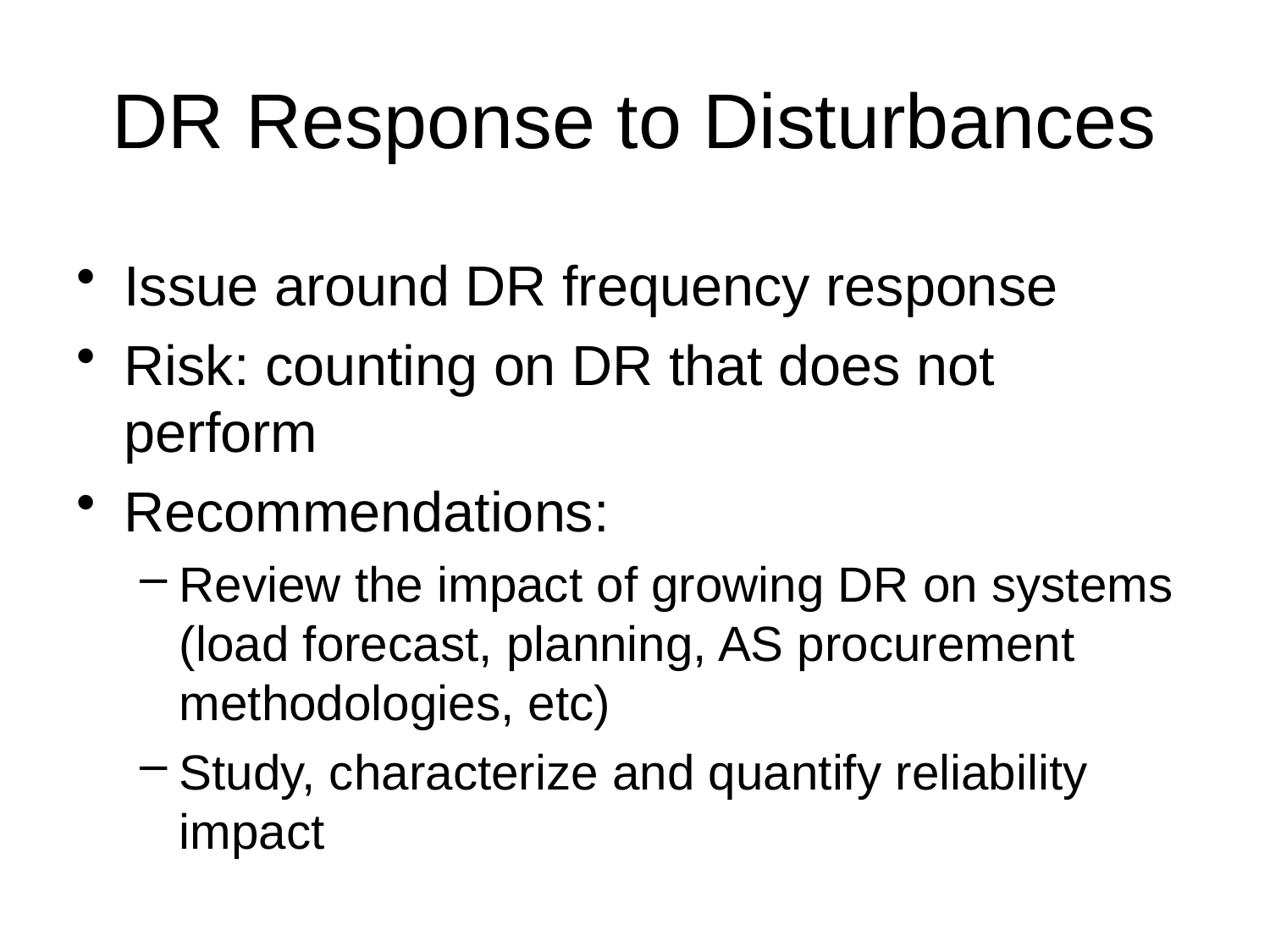

# DR Response to Disturbances
Issue around DR frequency response
Risk: counting on DR that does not perform
Recommendations:
Review the impact of growing DR on systems (load forecast, planning, AS procurement methodologies, etc)
Study, characterize and quantify reliability impact